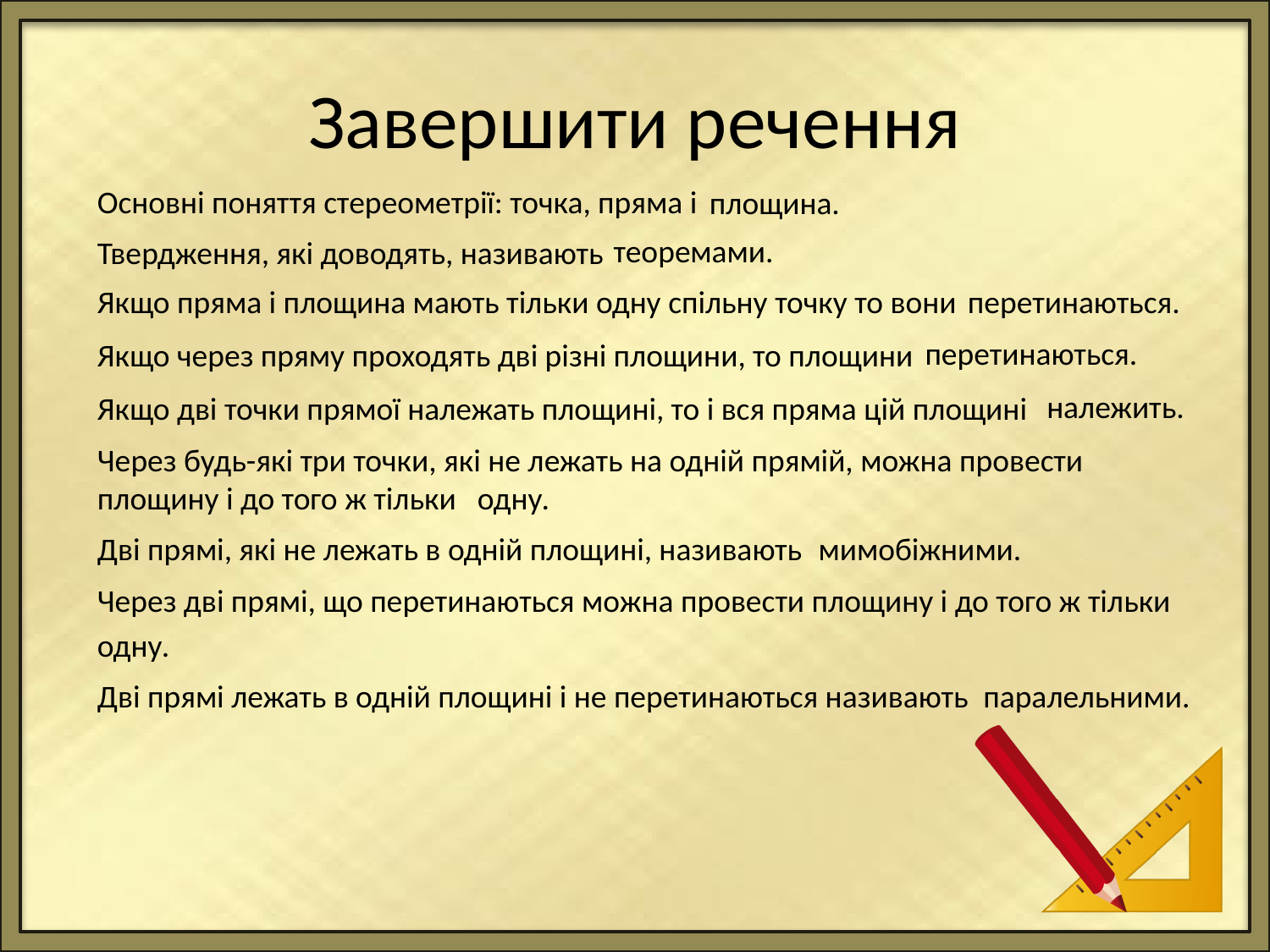

# Завершити речення
Основні поняття стереометрії: точка, пряма і
площина.
теоремами.
Твердження, які доводять, називають
Якщо пряма і площина мають тільки одну спільну точку то вони
перетинаються.
перетинаються.
Якщо через пряму проходять дві різні площини, то площини
належить.
Якщо дві точки прямої належать площині, то і вся пряма цій площині
Через будь-які три точки, які не лежать на одній прямій, можна провести площину і до того ж тільки
одну.
Дві прямі, які не лежать в одній площині, називають
мимобіжними.
Через дві прямі, що перетинаються можна провести площину і до того ж тільки

одну.
Дві прямі лежать в одній площині і не перетинаються називають
паралельними.